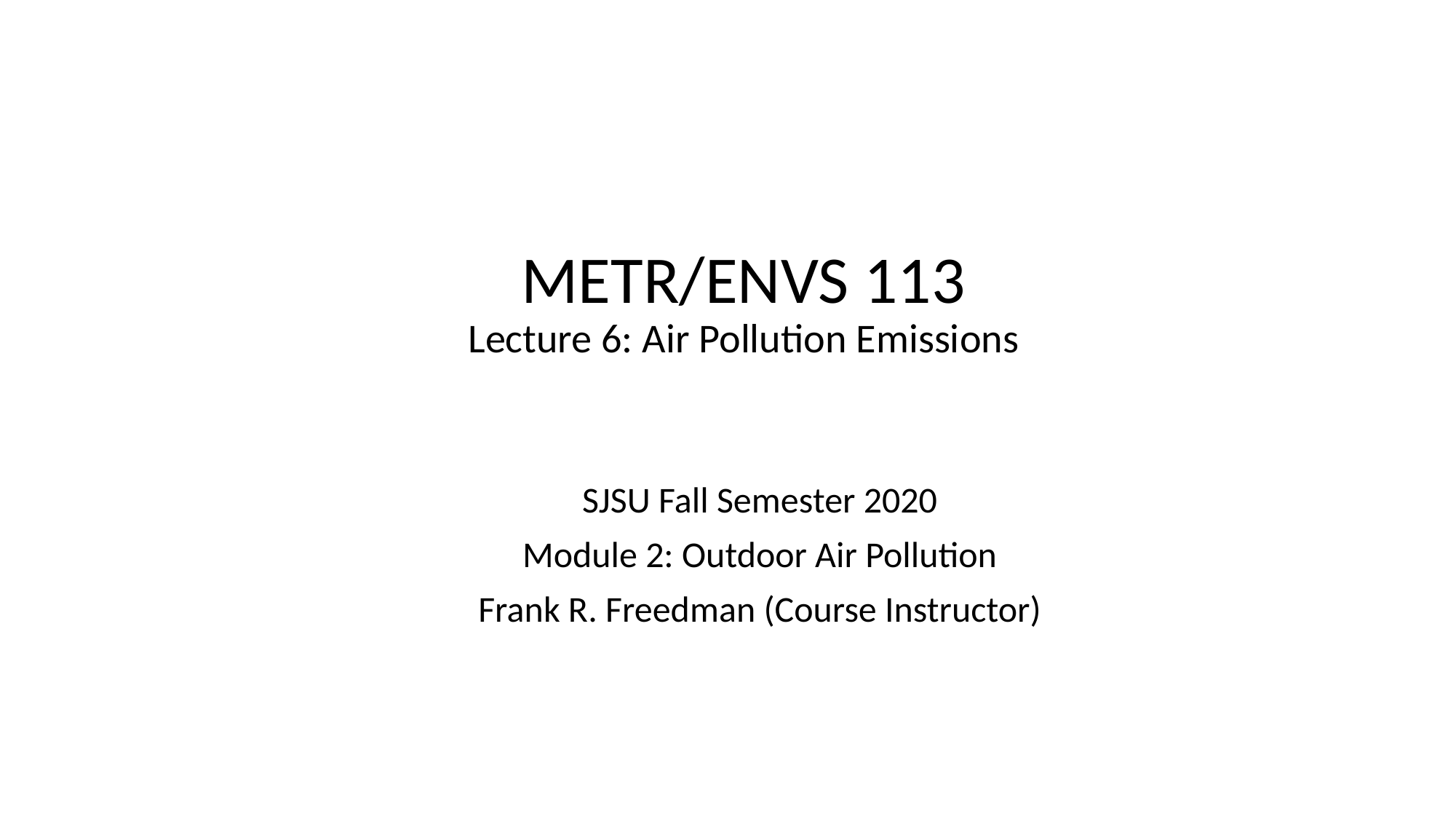

# METR/ENVS 113 Lecture 6: Air Pollution Emissions
SJSU Fall Semester 2020
Module 2: Outdoor Air Pollution
Frank R. Freedman (Course Instructor)